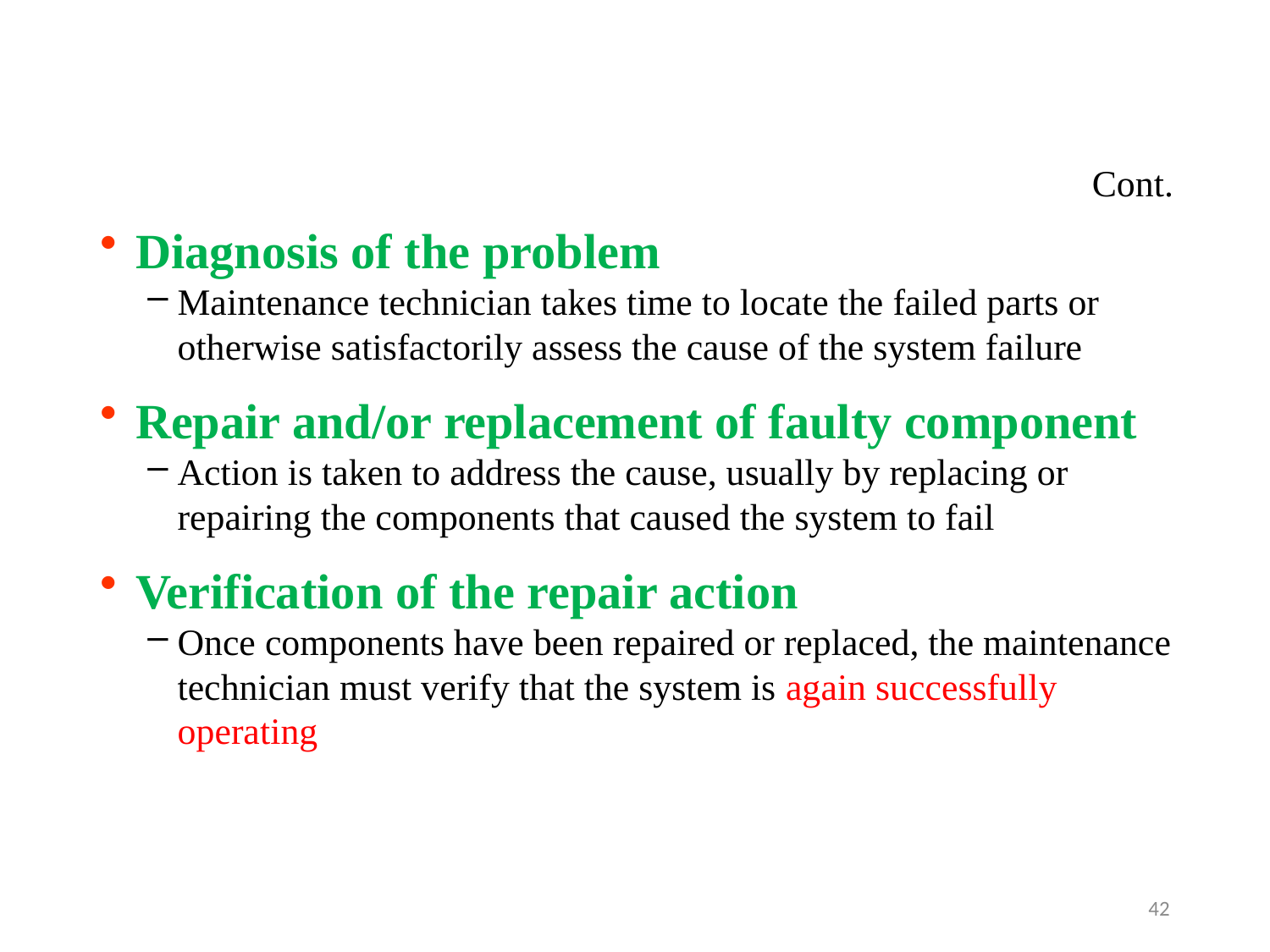

# Cont.
Diagnosis of the problem
Maintenance technician takes time to locate the failed parts or otherwise satisfactorily assess the cause of the system failure

Repair and/or replacement of faulty component
Action is taken to address the cause, usually by replacing or repairing the components that caused the system to fail

Verification of the repair action
Once components have been repaired or replaced, the maintenance technician must verify that the system is again successfully operating

42